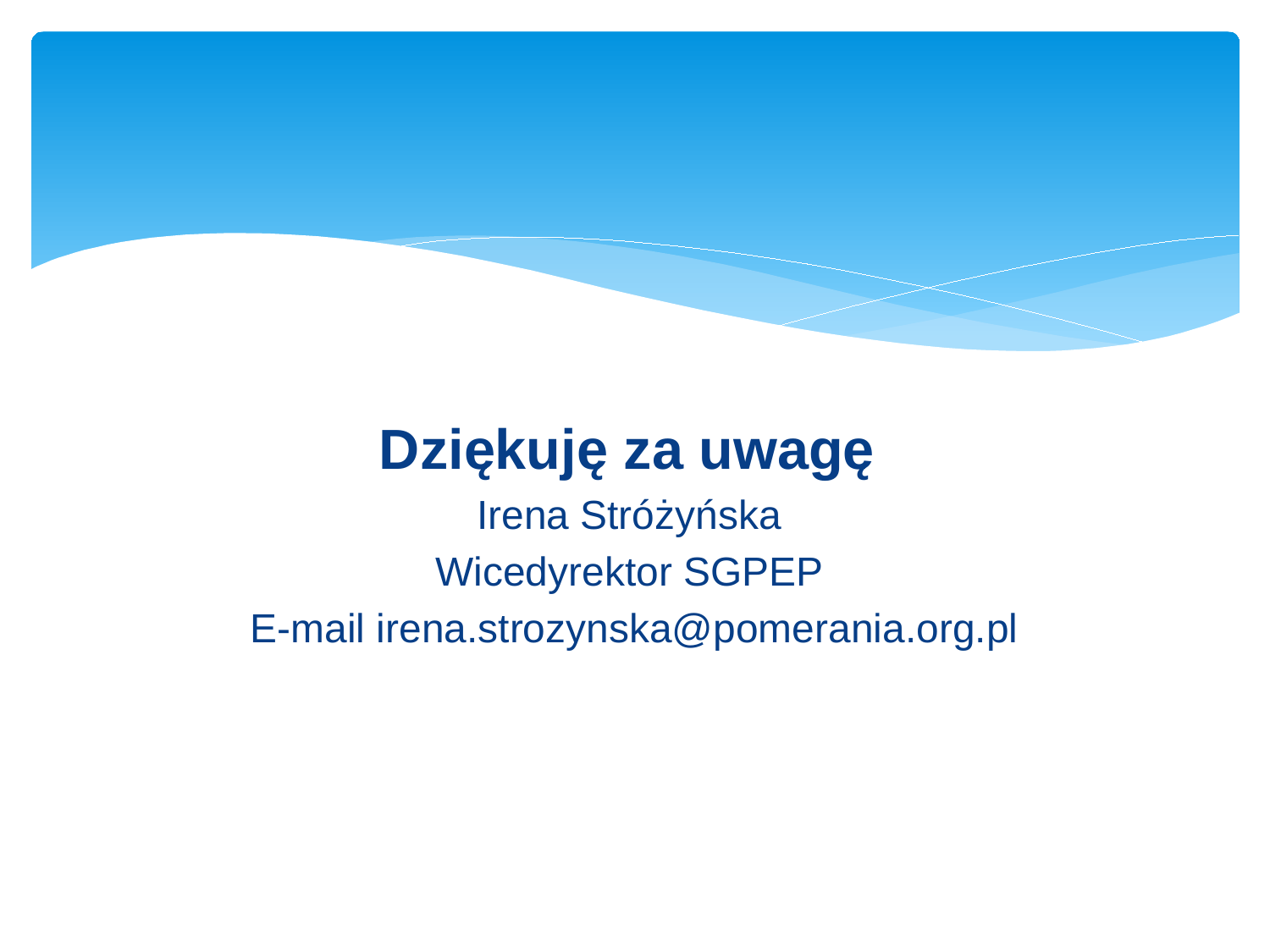

#

Dziękuję za uwagę
Irena Stróżyńska
Wicedyrektor SGPEP
E-mail irena.strozynska@pomerania.org.pl